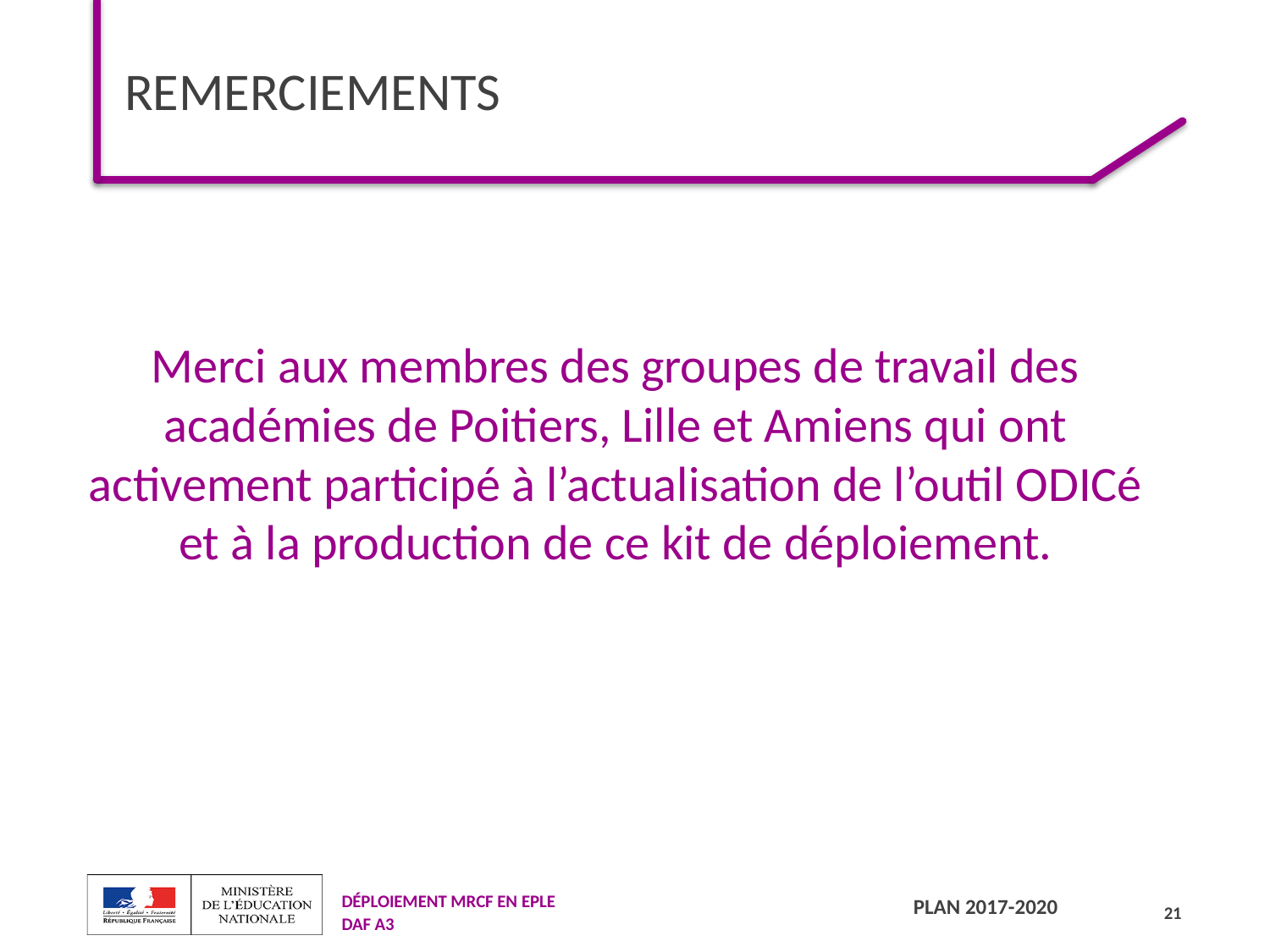

# Remerciements
Merci aux membres des groupes de travail des académies de Poitiers, Lille et Amiens qui ont activement participé à l’actualisation de l’outil ODICé et à la production de ce kit de déploiement.

21